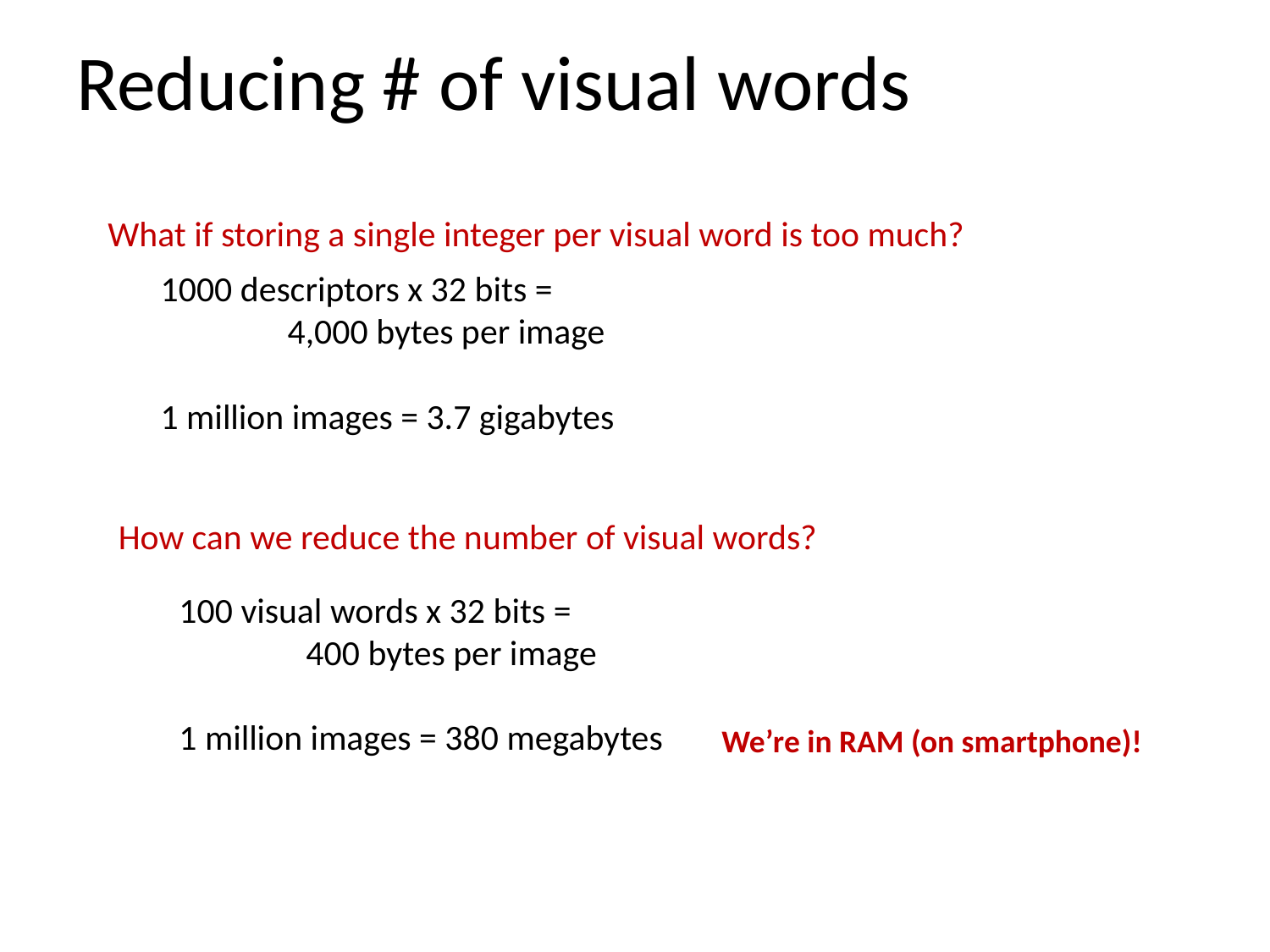

# Reducing # of visual words
What if storing a single integer per visual word is too much?
1000 descriptors x 32 bits =
	4,000 bytes per image

1 million images = 3.7 gigabytes
How can we reduce the number of visual words?
100 visual words x 32 bits =
	400 bytes per image

1 million images = 380 megabytes
We’re in RAM (on smartphone)!